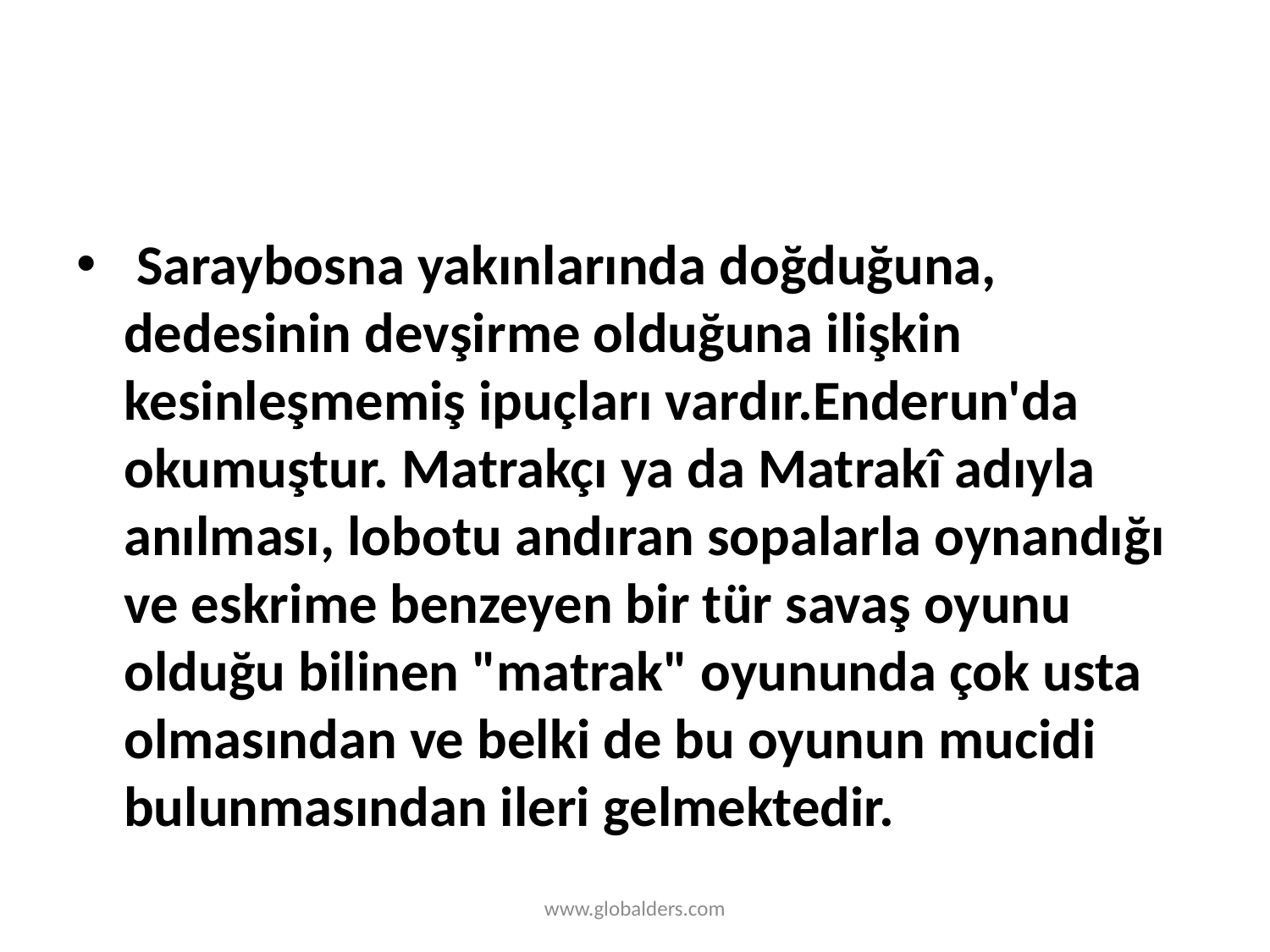

#
 Saraybosna yakınlarında doğduğuna, dedesinin devşirme olduğuna ilişkin kesinleşmemiş ipuçları vardır.Enderun'da okumuştur. Matrakçı ya da Matrakî adıyla anılması, lobotu andıran sopalarla oynandığı ve eskrime benzeyen bir tür savaş oyunu olduğu bilinen "matrak" oyununda çok usta olmasından ve belki de bu oyunun mucidi bulunmasından ileri gelmektedir.
www.globalders.com